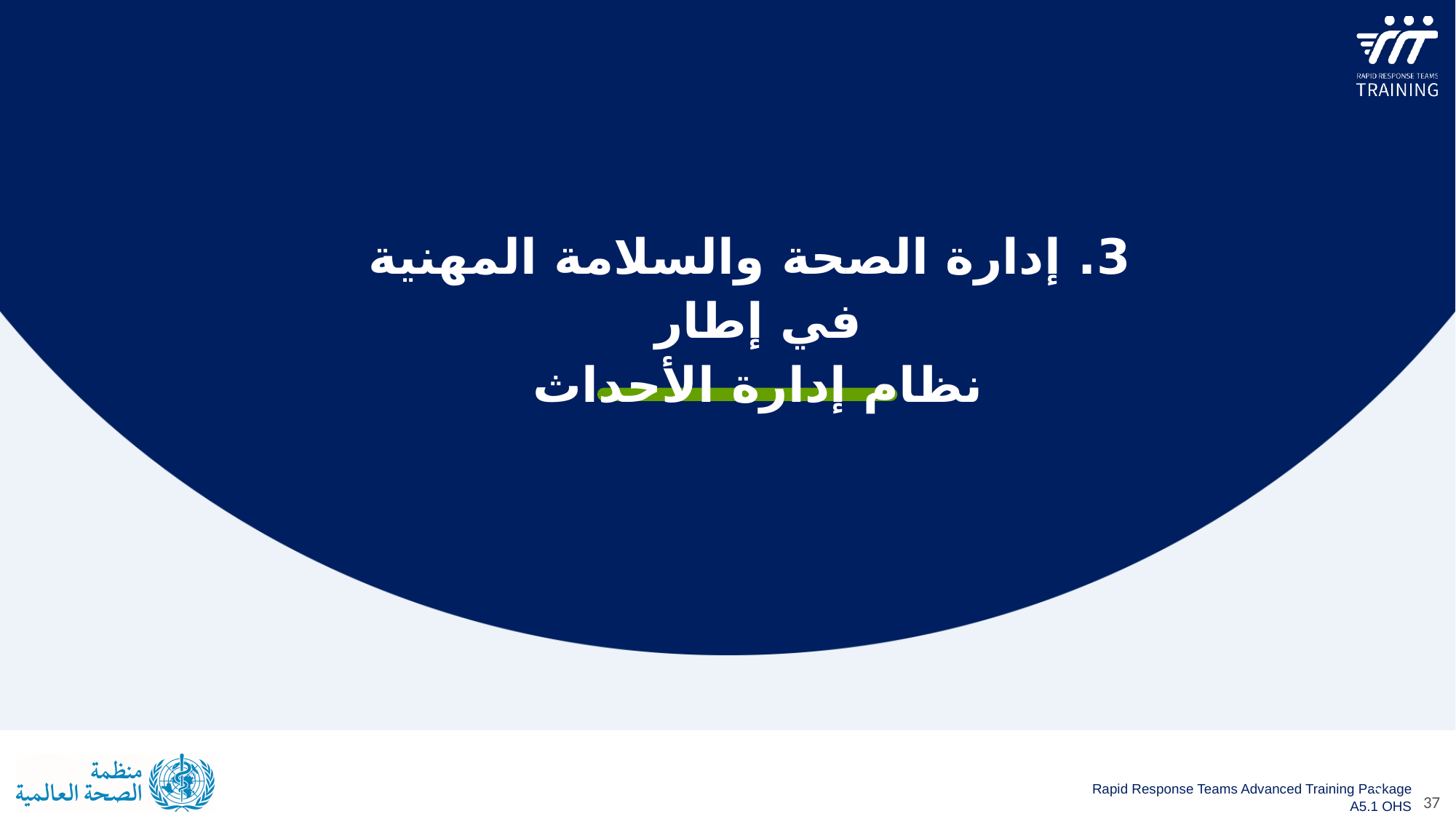

3. إدارة الصحة والسلامة المهنية في إطار
نظام إدارة الأحداث

37